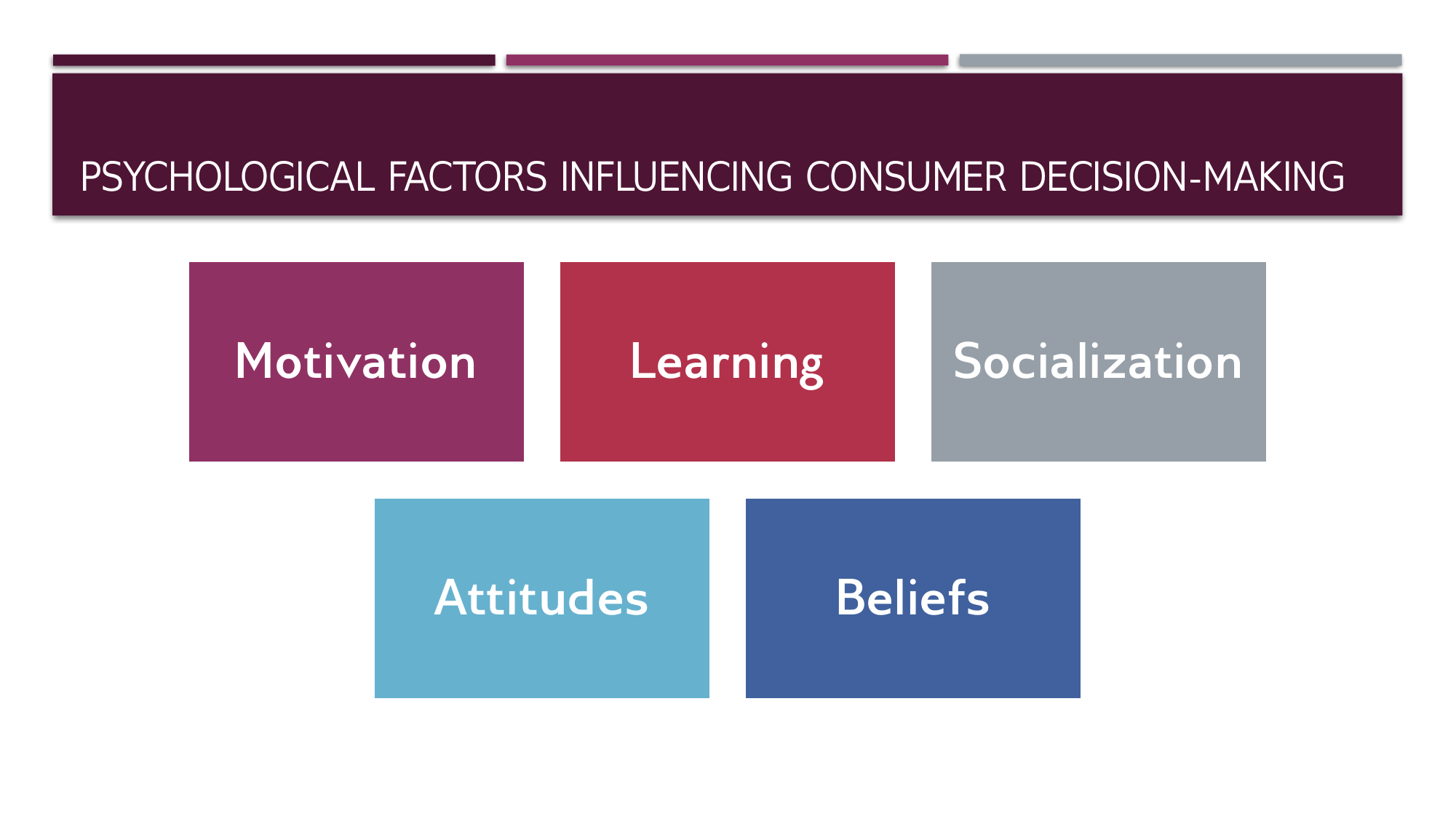

# psychological factors influencing consumer decision-making
Motivation
Learning
Socialization
Attitudes
Beliefs